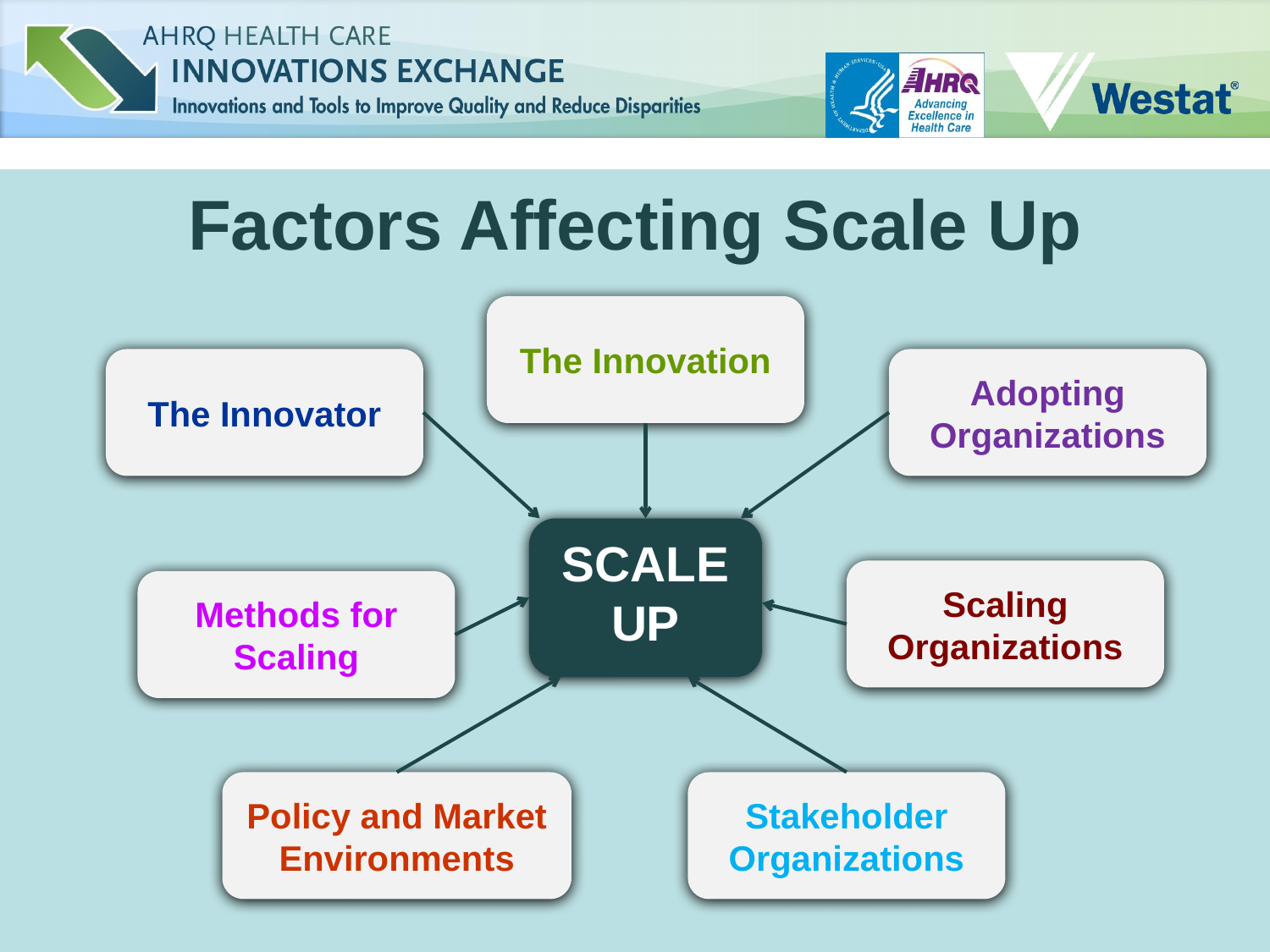

# Factors Affecting Scale Up
The Innovation
The Innovator
Adopting Organizations
SCALE UP
Scaling Organizations
Methods for Scaling
Policy and Market Environments
Stakeholder Organizations